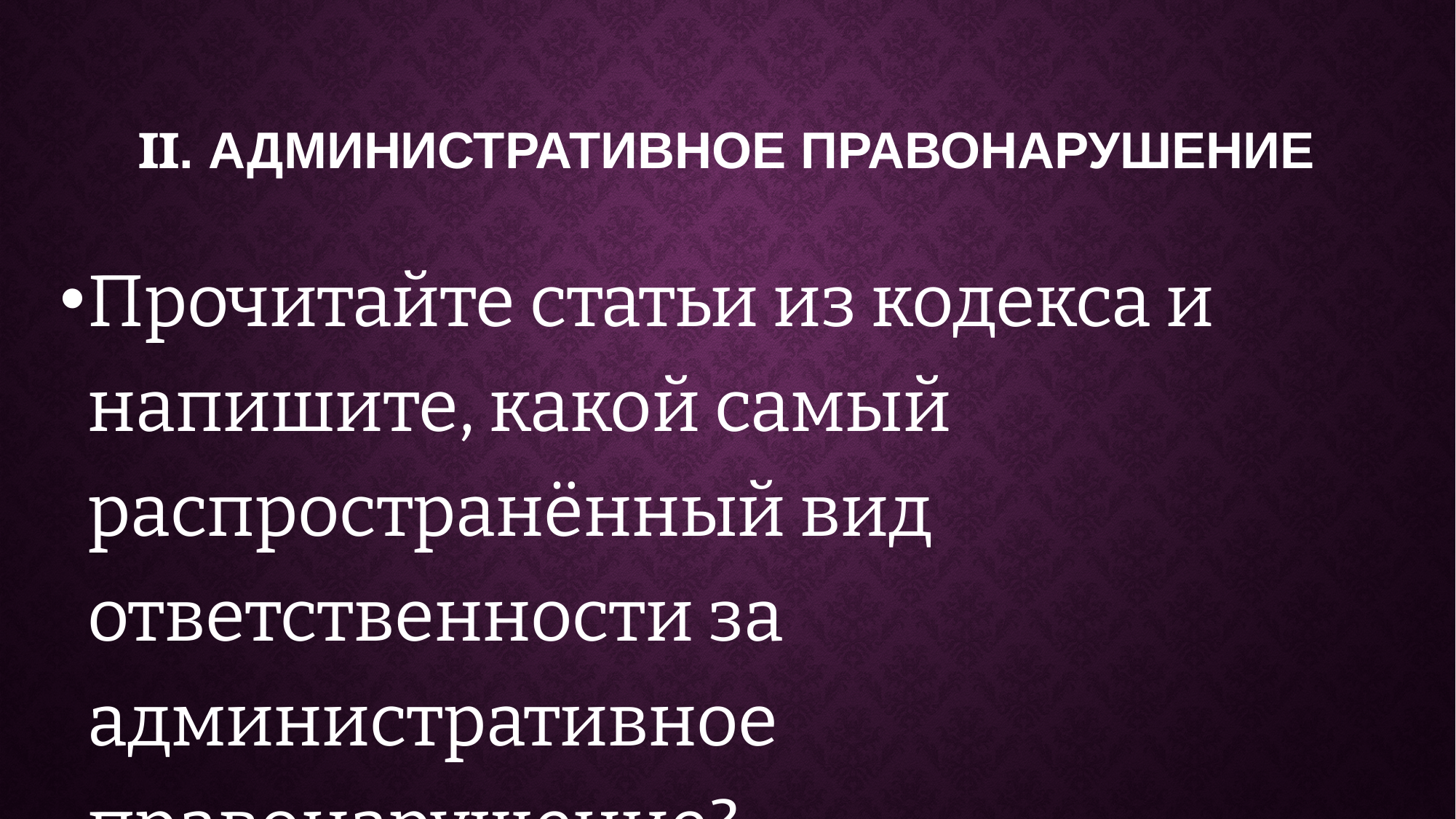

# II. Административное правонарушение
Прочитайте статьи из кодекса и напишите, какой самый распространённый вид ответственности за административное правонарушение?